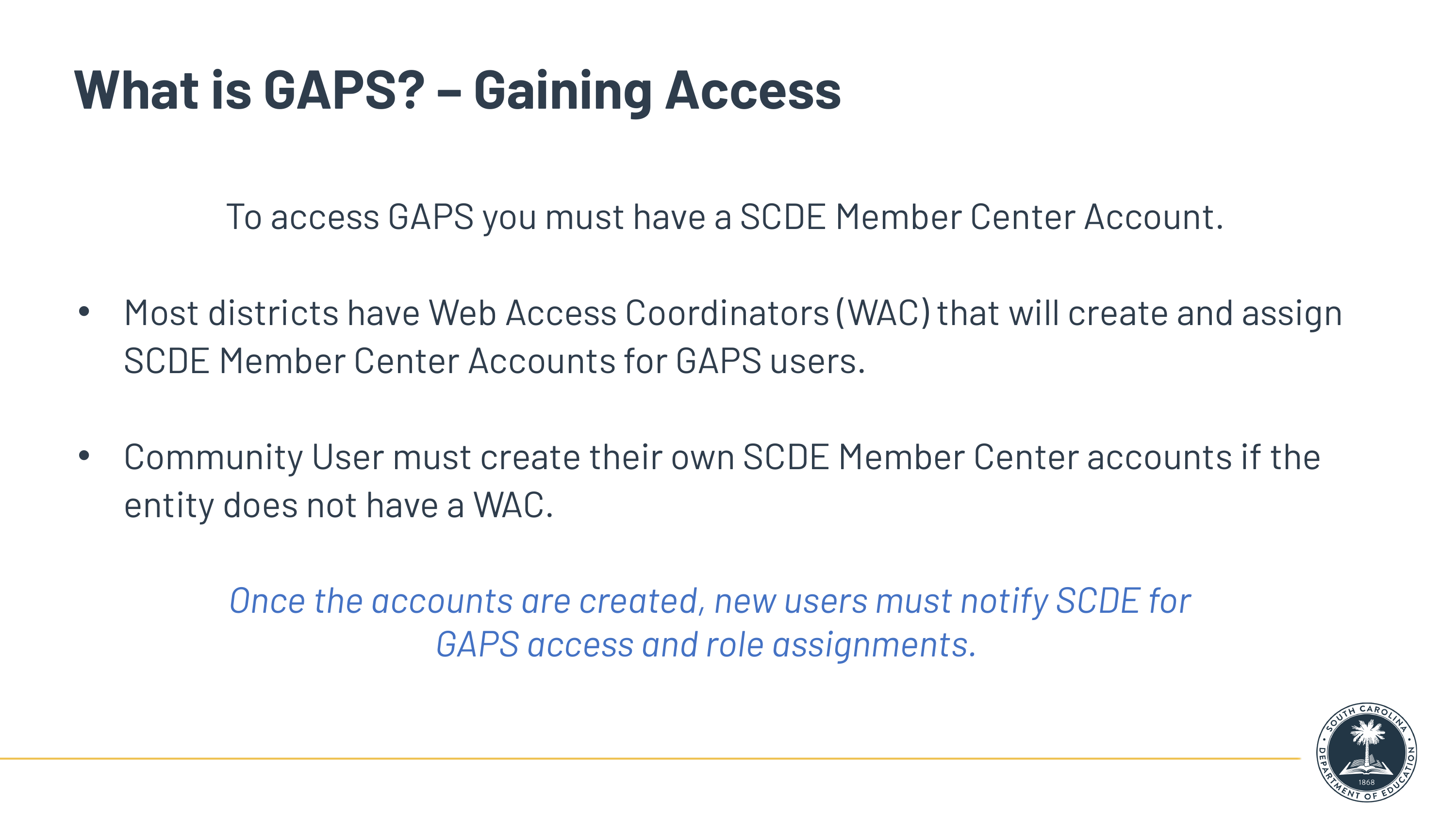

# What is GAPS? – Gaining Access
To access GAPS you must have a SCDE Member Center Account.

Most districts have Web Access Coordinators (WAC) that will create and assign SCDE Member Center Accounts for GAPS users.

Community User must create their own SCDE Member Center accounts if the entity does not have a WAC.
Once the accounts are created, new users must notify SCDE for GAPS access and role assignments.